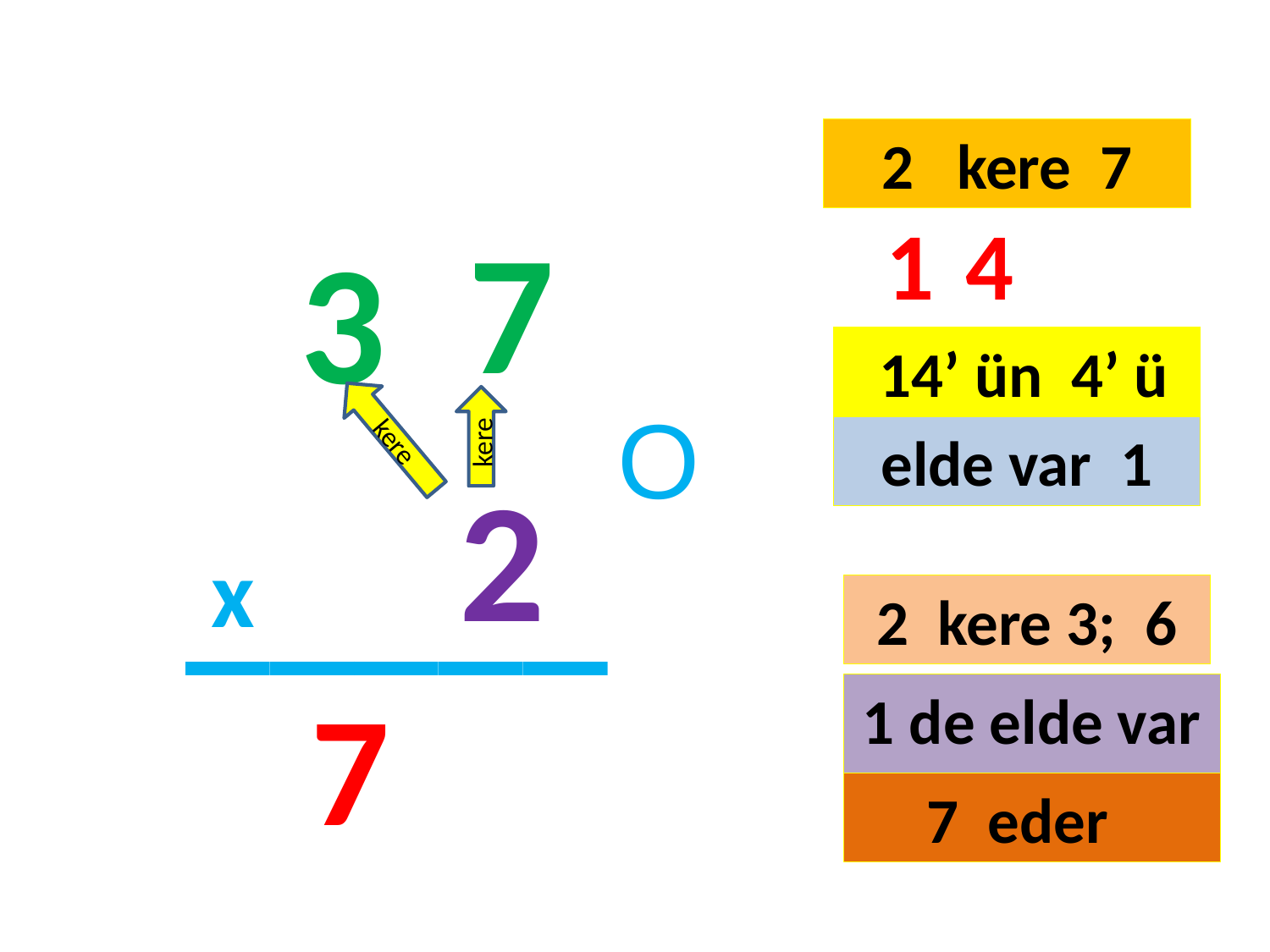

2   kere  7
7
1
4
3
#

 14’ ün  4’ ü
kere
kere
O
elde var  1

2
_____

x
2  kere 3;  6
7
1 de elde var
7  eder